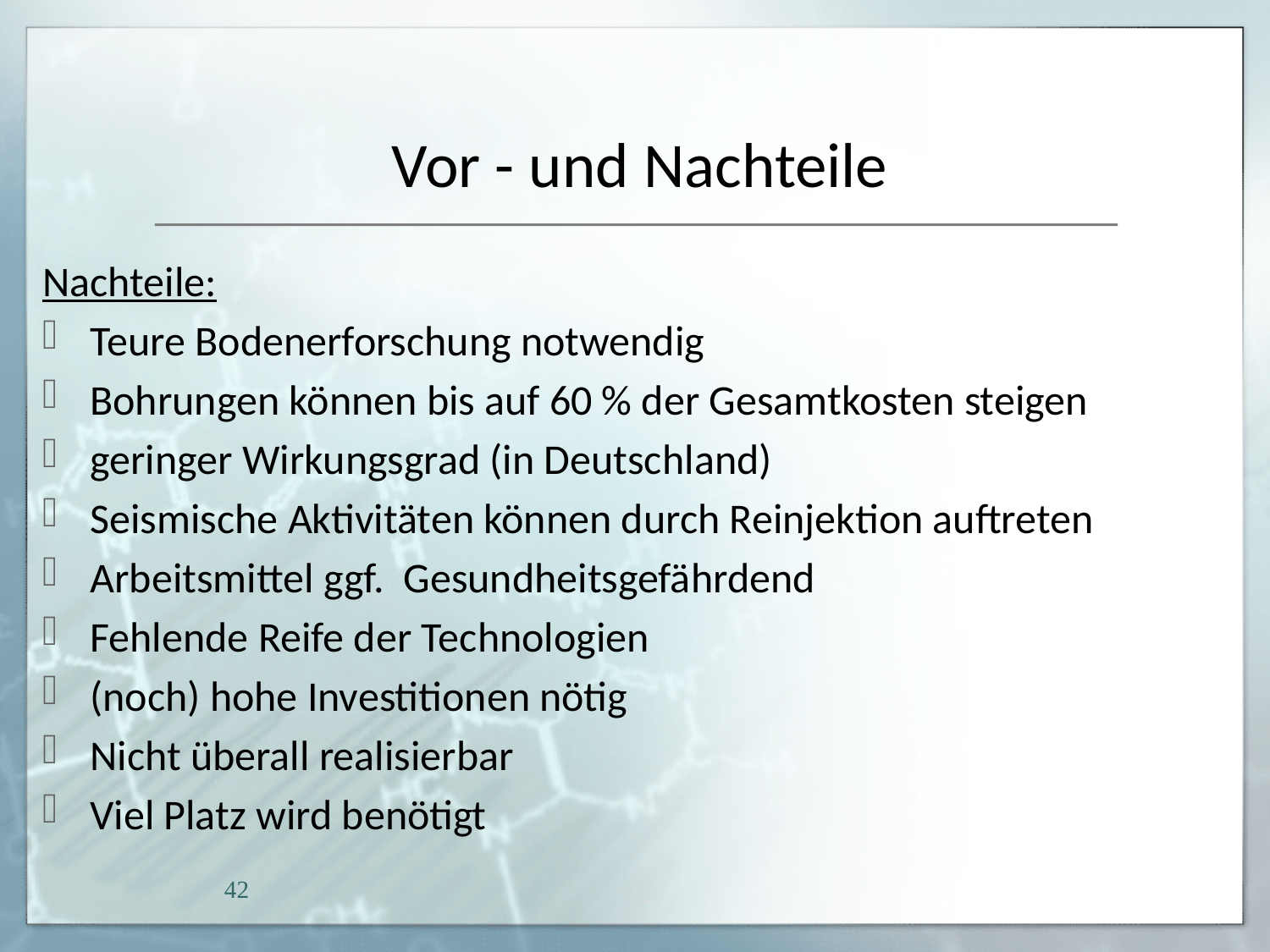

# Vor - und Nachteile
Nachteile:
Teure Bodenerforschung notwendig
Bohrungen können bis auf 60 % der Gesamtkosten steigen
geringer Wirkungsgrad (in Deutschland)
Seismische Aktivitäten können durch Reinjektion auftreten
Arbeitsmittel ggf.  Gesundheitsgefährdend
Fehlende Reife der Technologien
(noch) hohe Investitionen nötig
Nicht überall realisierbar
Viel Platz wird benötigt
42